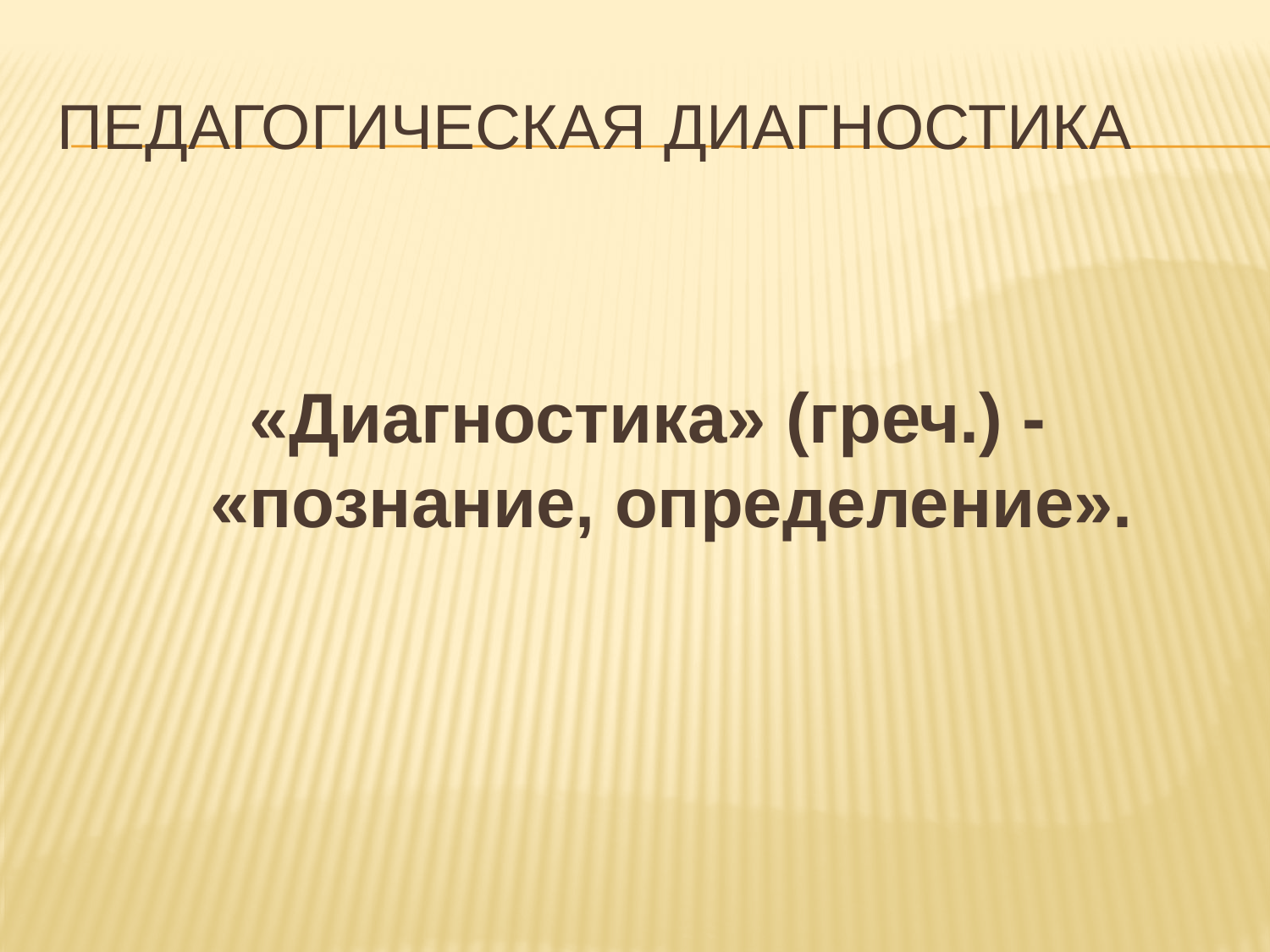

# Педагогическая диагностика
«Диагностика» (греч.) - «познание, определение».